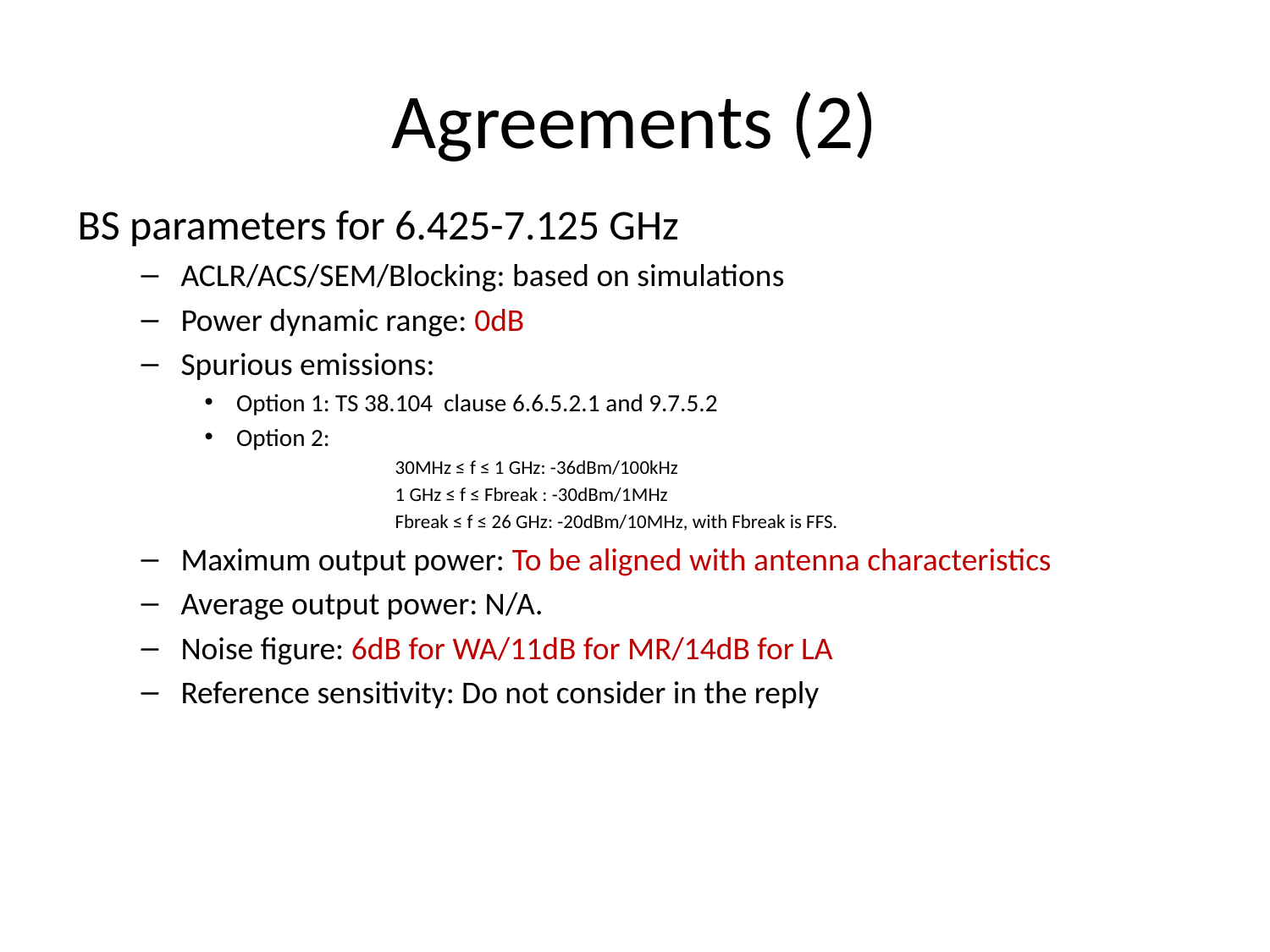

# Agreements (2)
BS parameters for 6.425-7.125 GHz
ACLR/ACS/SEM/Blocking: based on simulations
Power dynamic range: 0dB
Spurious emissions:
Option 1: TS 38.104  clause 6.6.5.2.1 and 9.7.5.2
Option 2:
		30MHz ≤ f ≤ 1 GHz: -36dBm/100kHz
		1 GHz ≤ f ≤ Fbreak : -30dBm/1MHz
		Fbreak ≤ f ≤ 26 GHz: -20dBm/10MHz, with Fbreak is FFS.
Maximum output power: To be aligned with antenna characteristics
Average output power: N/A.
Noise figure: 6dB for WA/11dB for MR/14dB for LA
Reference sensitivity: Do not consider in the reply